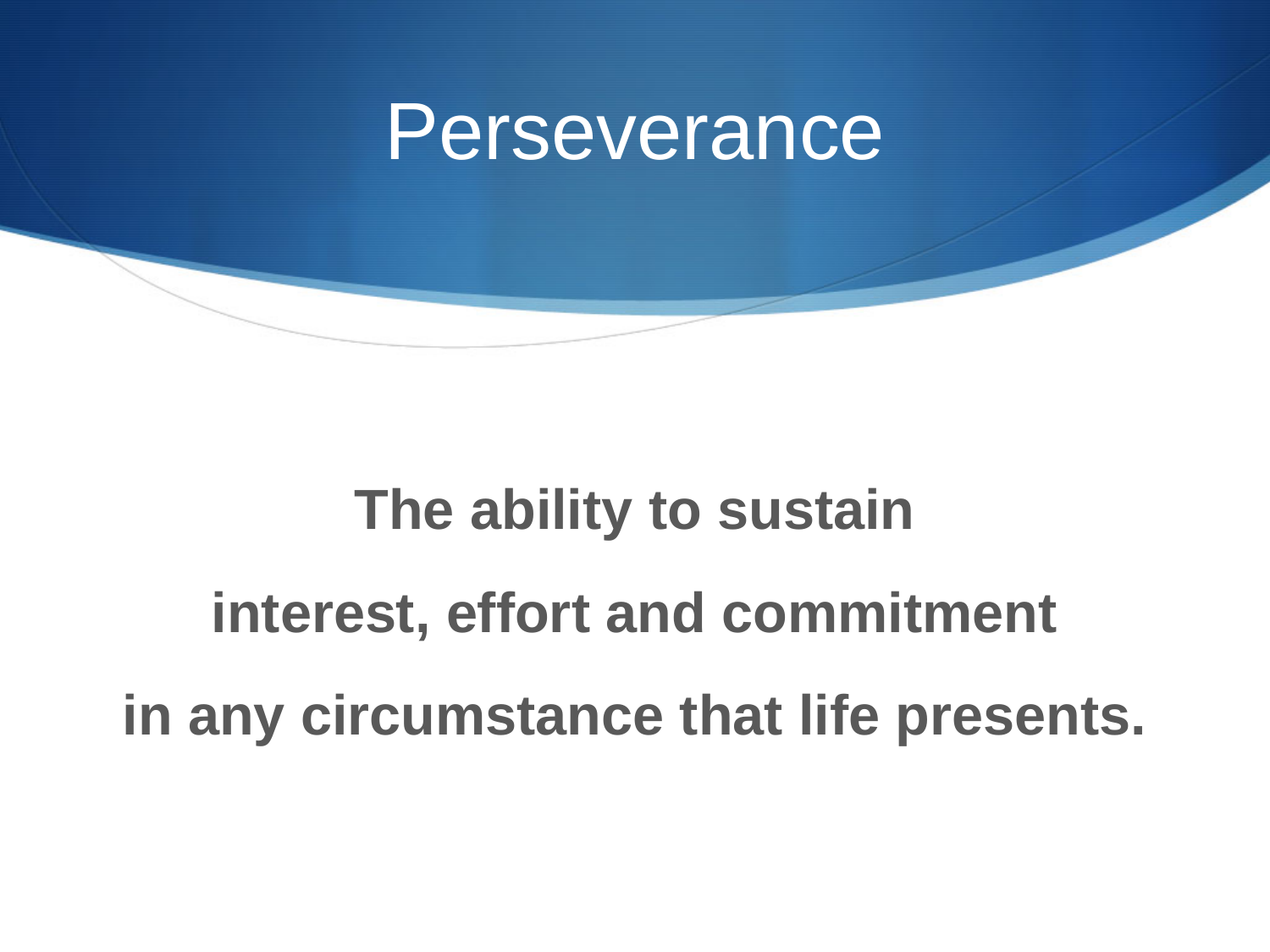

# Perseverance

The ability to sustain
interest, effort and commitment
in any circumstance that life presents.